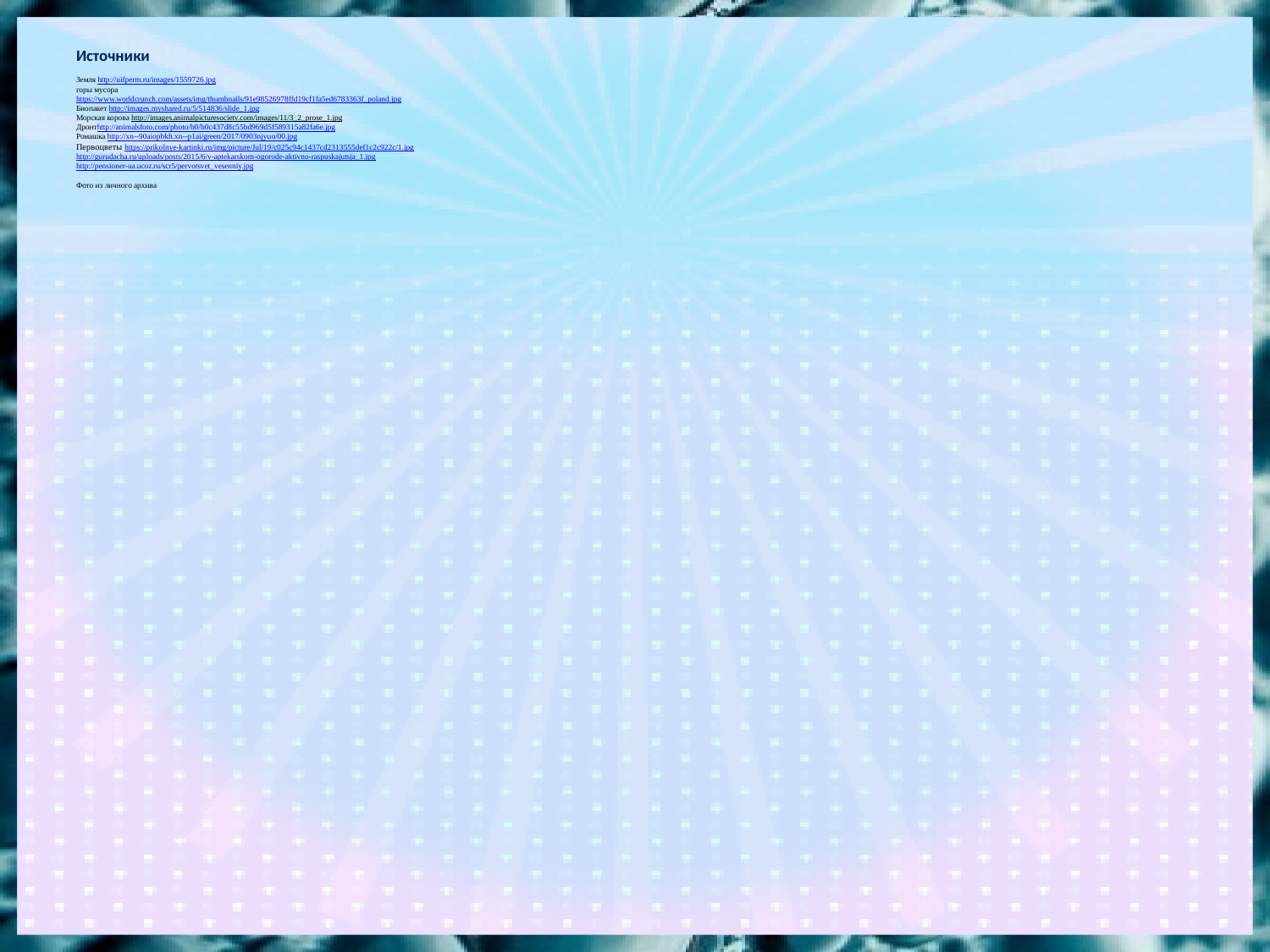

# Источники Земля http://uifperm.ru/images/1559726.jpg горы мусора https://www.worldcrunch.com/assets/img/thumbnails/91e98526978ffd19cf1fa5ed6783363f_poland.jpg Биопакет http://images.myshared.ru/5/514836/slide_1.jpg Морская корова http://images.animalpicturesociety.com/images/11/3_2_prose_1.jpg Дронтhttp://animalsfoto.com/photo/b0/b0c437d8c55bd969d5f589315a82fa6e.jpg Ромашка http://xn--90aiopbkh.xn--p1ai/green/2017/0903njyuo/00.jpg Первоцветы https://prikolnye-kartinki.ru/img/picture/Jul/19/c025c94c1437cd2313555def1c2c922c/1.jpg http://gurudacha.ru/uploads/posts/2015/6/v-aptekarskom-ogorode-aktivno-raspuskajutsja_1.jpg http://pensioner-ua.ucoz.ru/scr5/pervotsvet_vesenniy.jpg Фото из личного архива